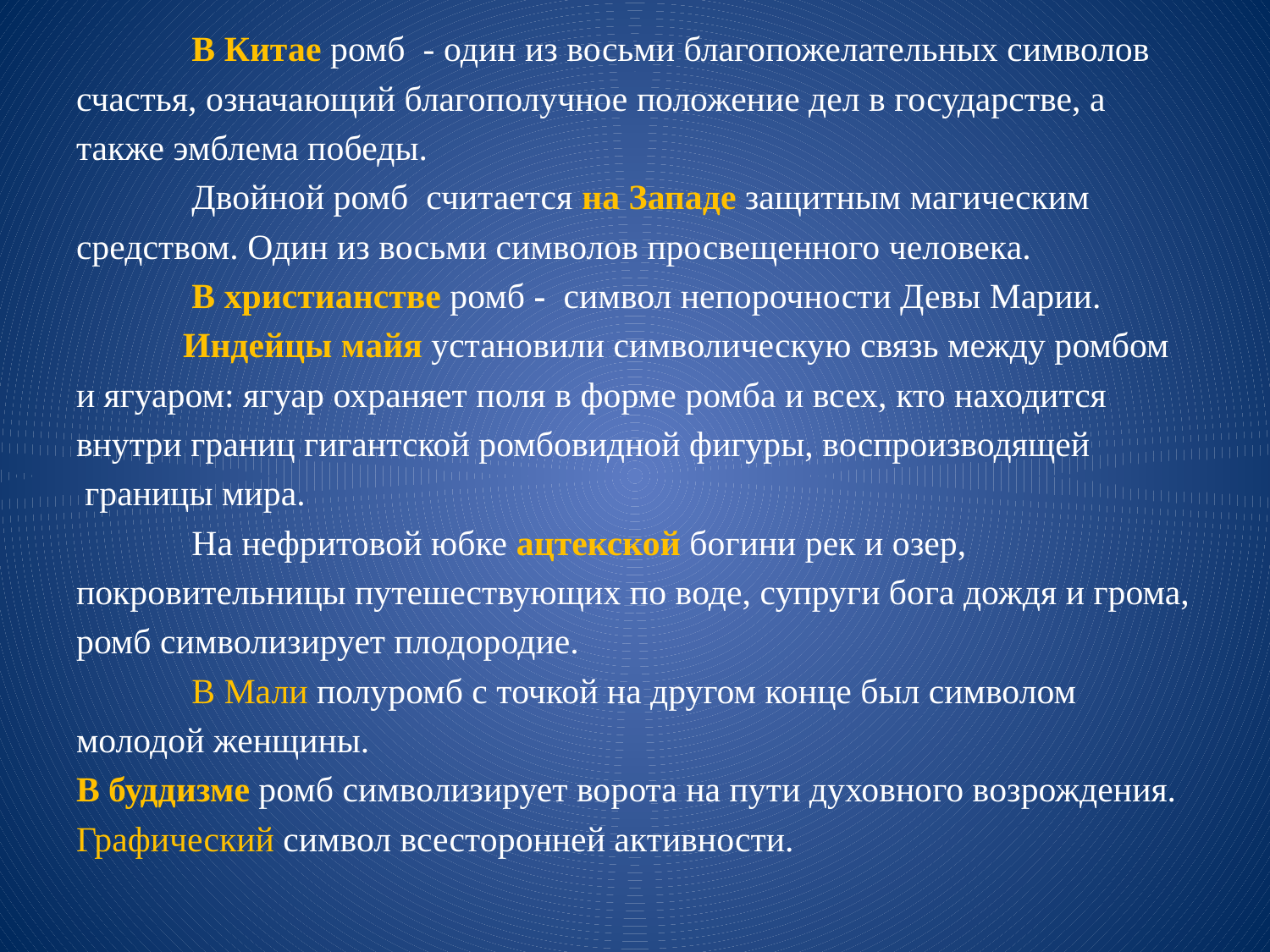

В Китае ромб  - один из восьми благопожелательных символов
счастья, означающий благополучное положение дел в государстве, а
также эмблема победы.
             Двойной ромб  считается на Западе защитным магическим
средством. Один из восьми символов просвещенного человека.
             В христианстве ромб -  символ непорочности Девы Марии.
            Индейцы майя установили символическую связь между ромбом
и ягуаром: ягуар охраняет поля в форме ромба и всех, кто находится
внутри границ гигантской ромбовидной фигуры, воспроизводящей
 границы мира.
             На нефритовой юбке ацтекской богини рек и озер,
покровительницы путешествующих по воде, супруги бога дождя и грома,
ромб символизирует плодородие.
             В Мали полуромб с точкой на другом конце был символом
молодой женщины.
В буддизме ромб символизирует ворота на пути духовного возрождения.
Графический символ всесторонней активности.